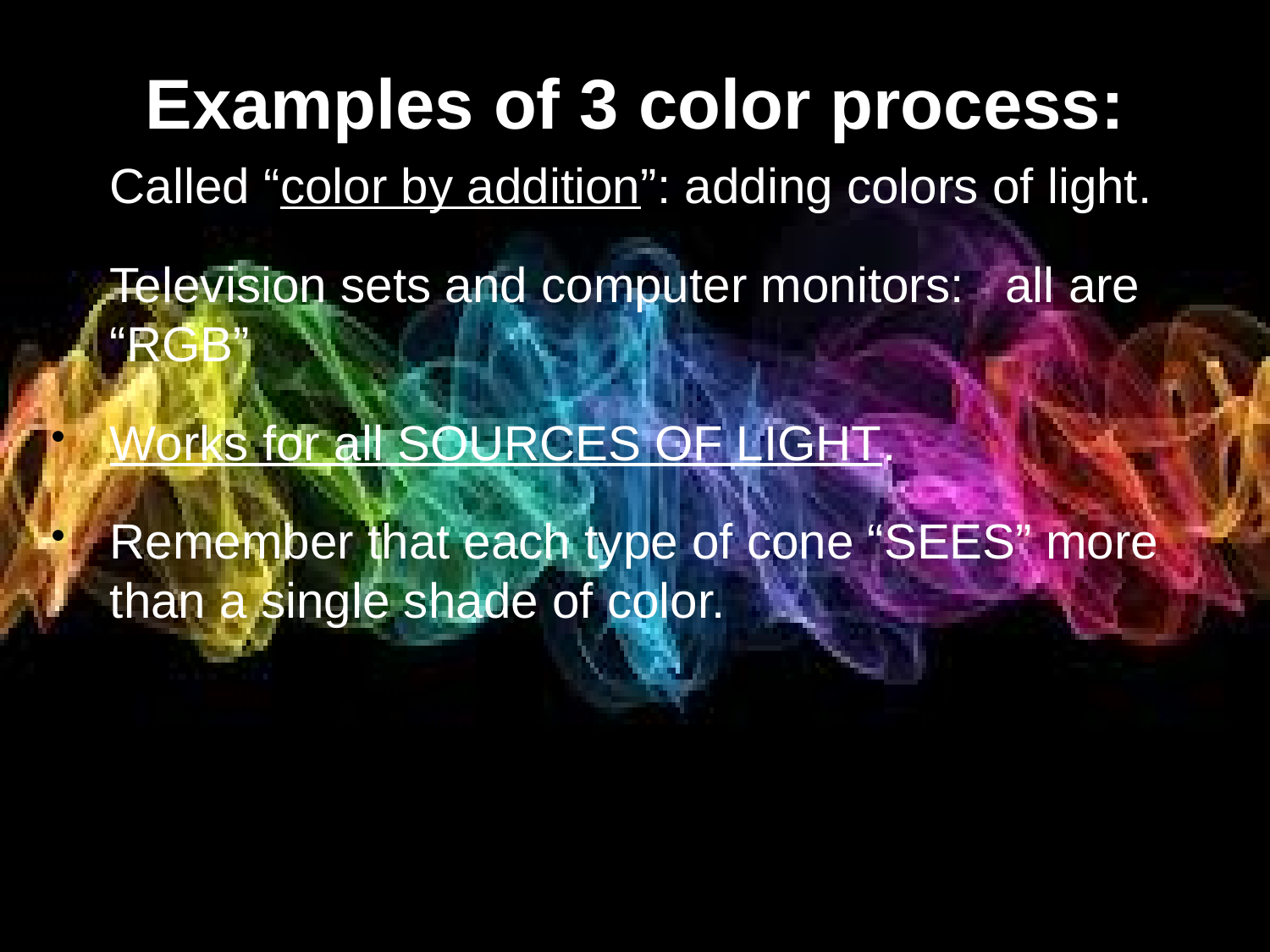

# Examples of 3 color process:
Called “color by addition”: adding colors of light.

Television sets and computer monitors:   all are “RGB”

Works for all SOURCES OF LIGHT.

Remember that each type of cone “SEES” more than a single shade of color.